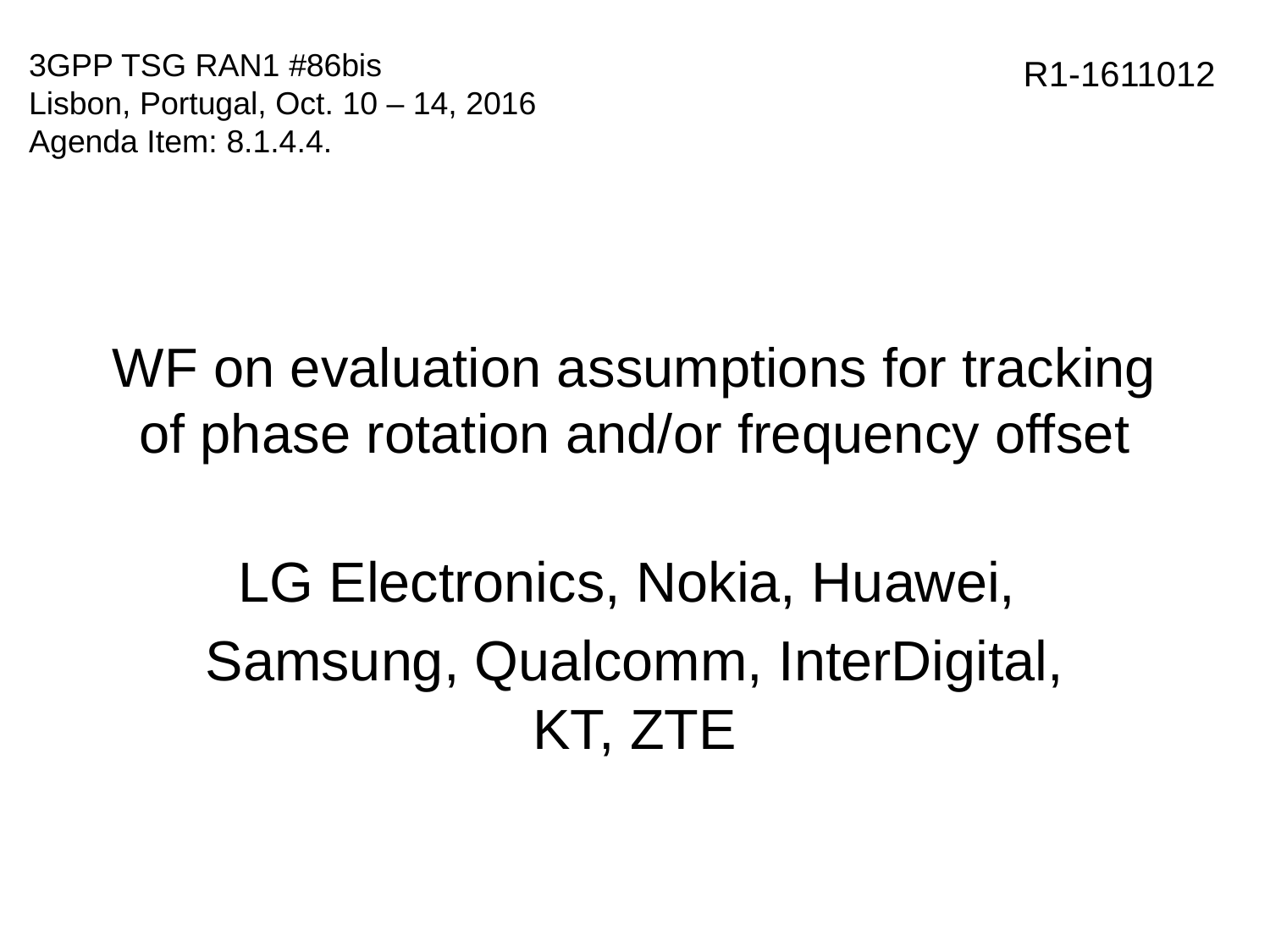

3GPP TSG RAN1 #86bis
Lisbon, Portugal, Oct. 10 – 14, 2016
Agenda Item: 8.1.4.4.
R1-1611012
# WF on evaluation assumptions for tracking of phase rotation and/or frequency offset
LG Electronics, Nokia, Huawei,
Samsung, Qualcomm, InterDigital, KT, ZTE